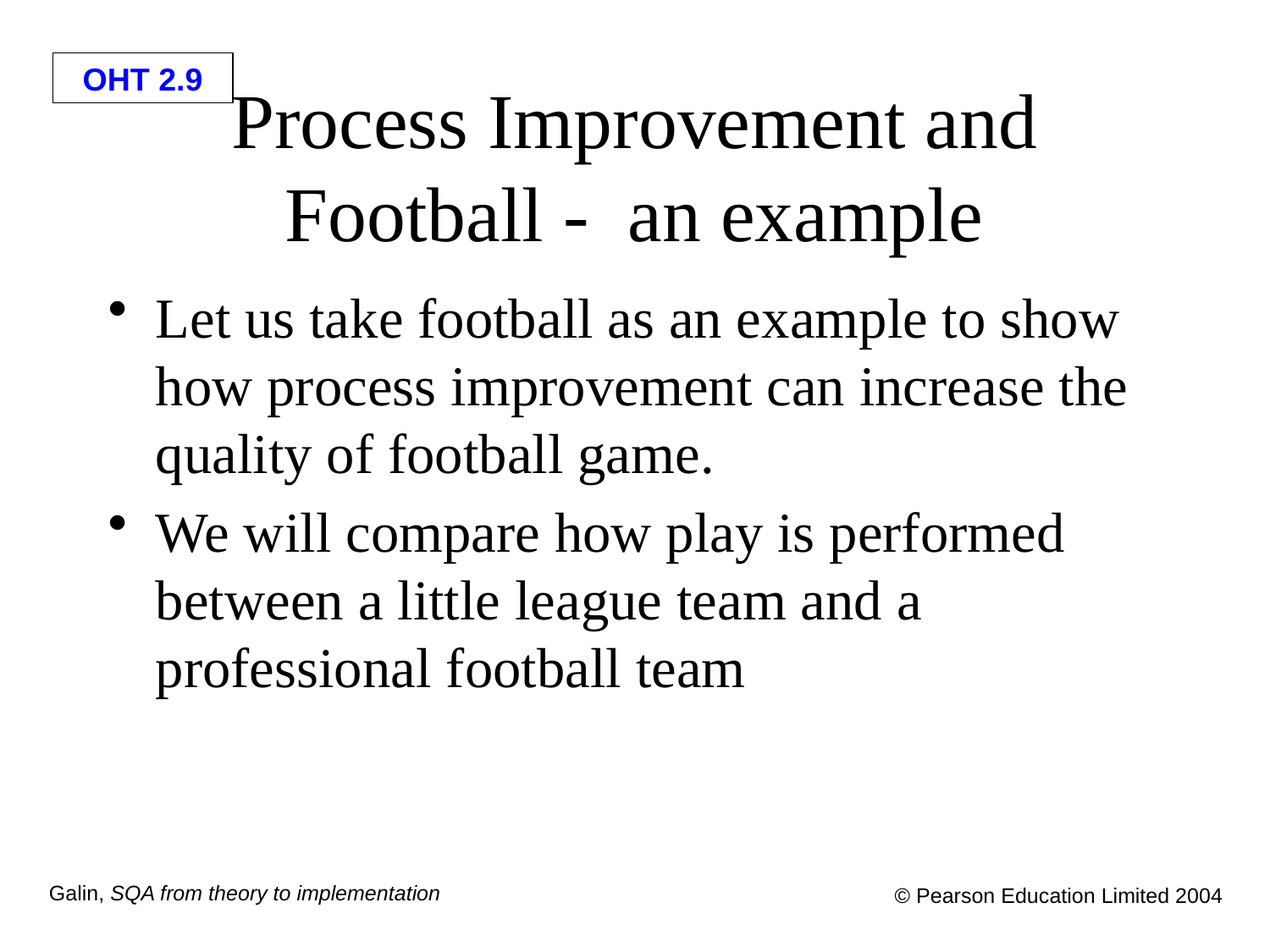

# Process Improvement and Football -  an example
Let us take football as an example to show how process improvement can increase the quality of football game.
We will compare how play is performed between a little league team and a professional football team